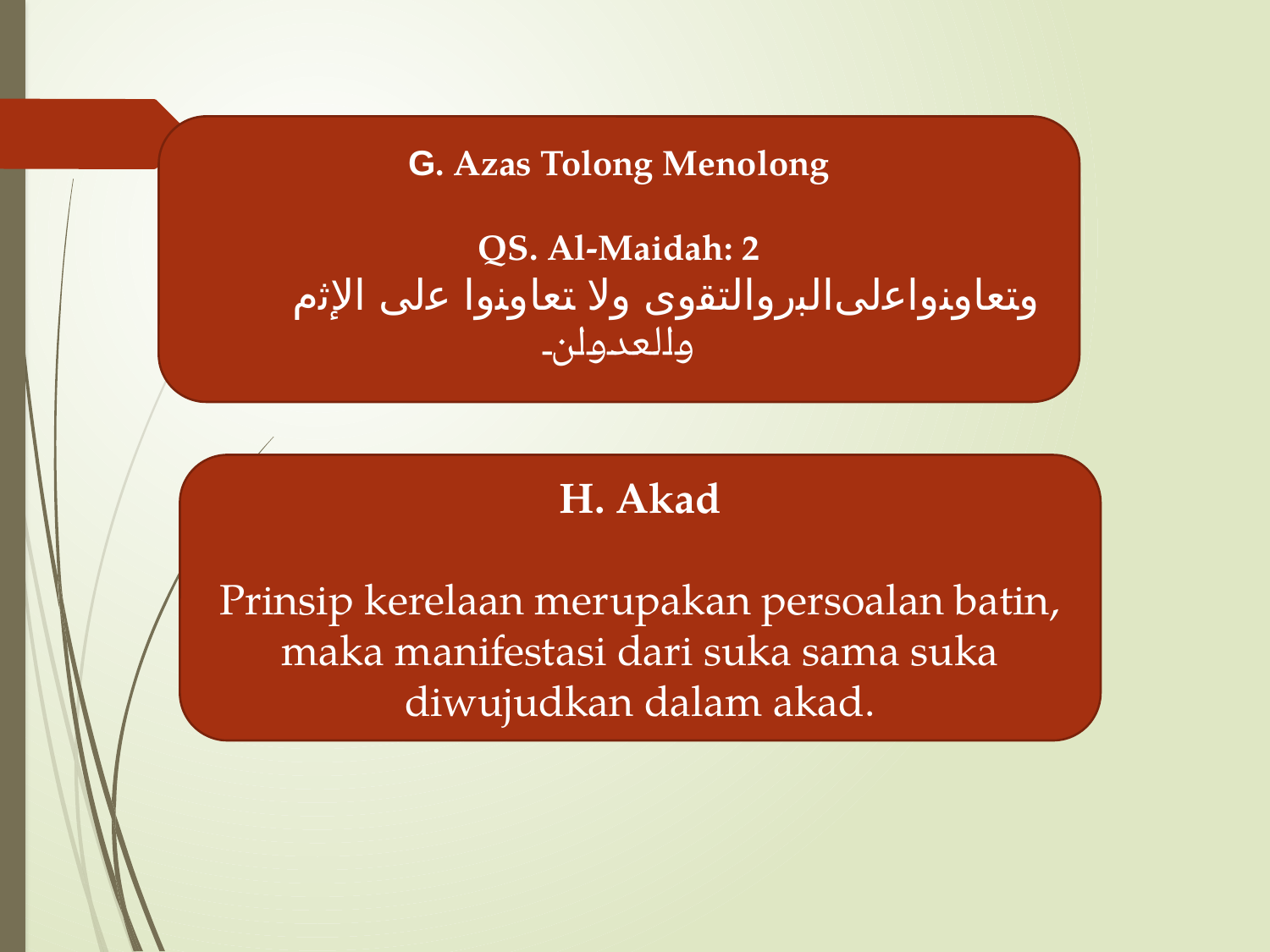

G. Azas Tolong Menolong

QS. Al-Maidah: 2
        ﻭﺘﻌﺎﻭﻨﻭﺍﻋﻟﻰﺍﻟﺒﺭﻭﺍﻟﺘﻘﻭﻯ ﻭﻻ ﺘﻌﺎﻭﻨﻭﺍ ﻋﻟﻰ ﺍﻹﺛﻡ ﻭﺍﻟﻌﺪﻭﺍﻦ

H. Akad

Prinsip kerelaan merupakan persoalan batin, maka manifestasi dari suka sama suka diwujudkan dalam akad.